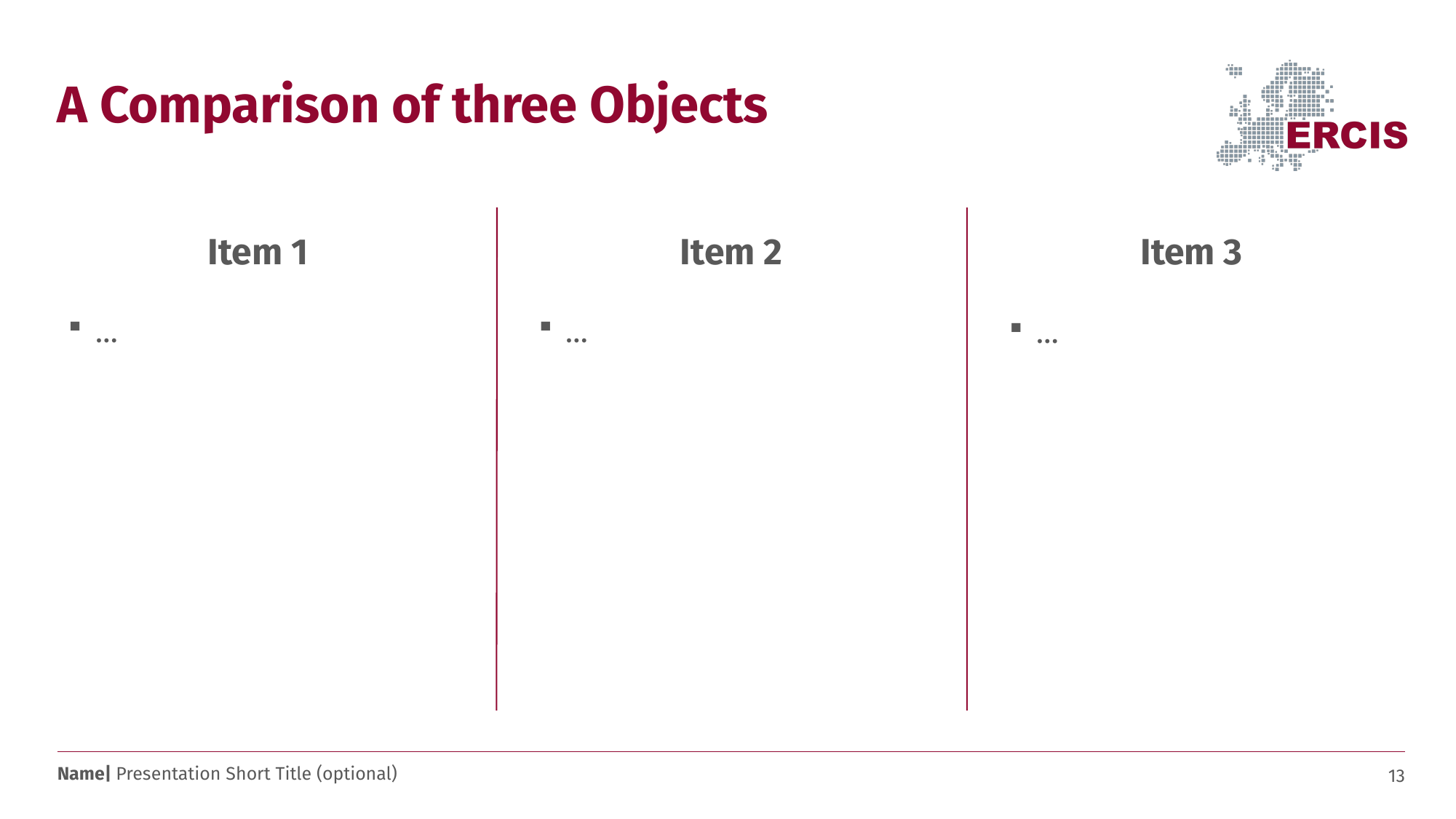

# A Comparison of three Objects

Item 1
Item 2
Item 3
…

…
…
13